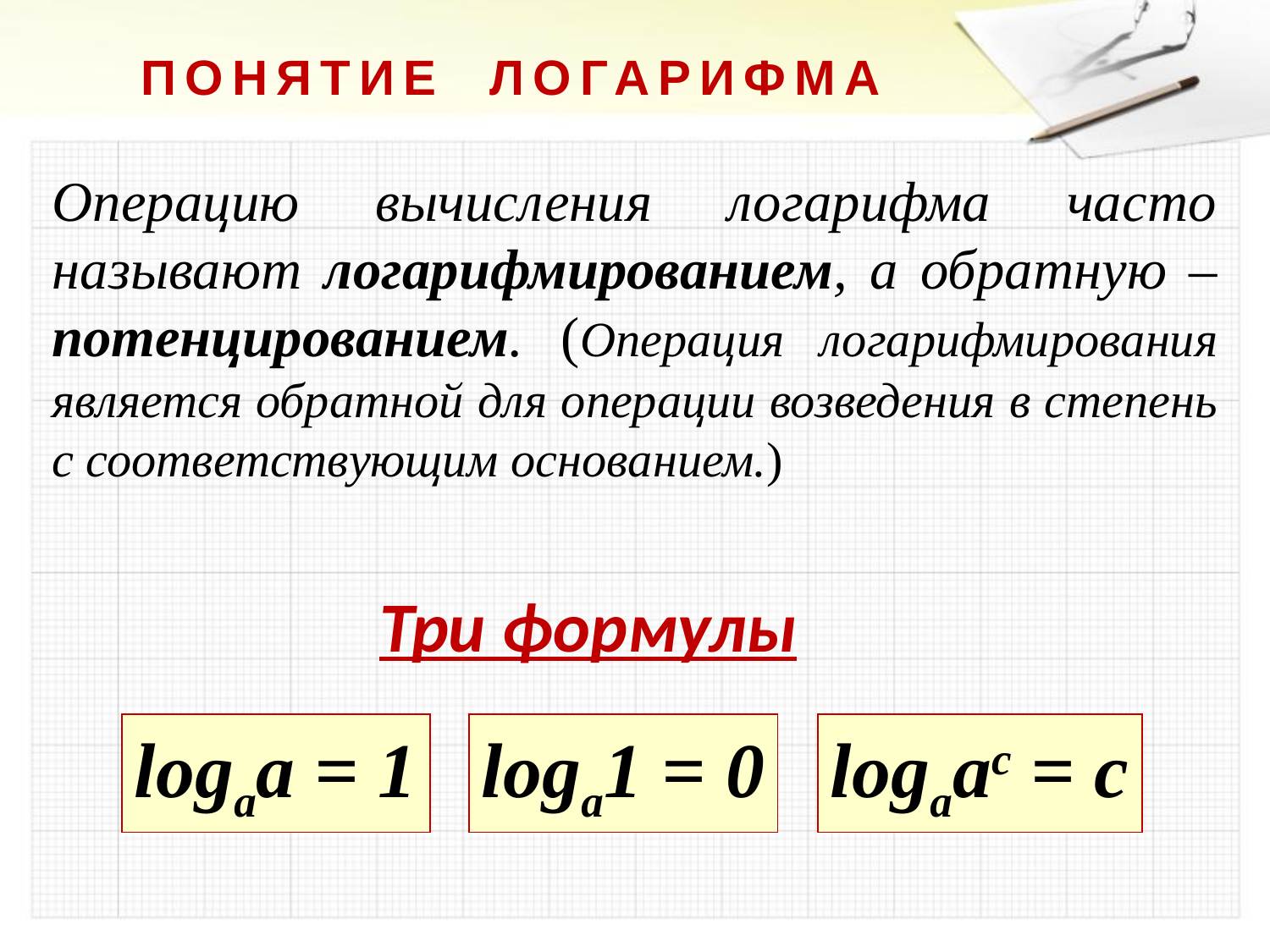

ПОНЯТИЕ  ЛОГАРИФМА
Операцию вычисления логарифма часто называют логарифмированием, а обратную – потенцированием. (Операция логарифмирования является обратной для операции возведения в степень с соответствующим основанием.)
Три формулы
logaa = 1
loga1 = 0
logaac = c